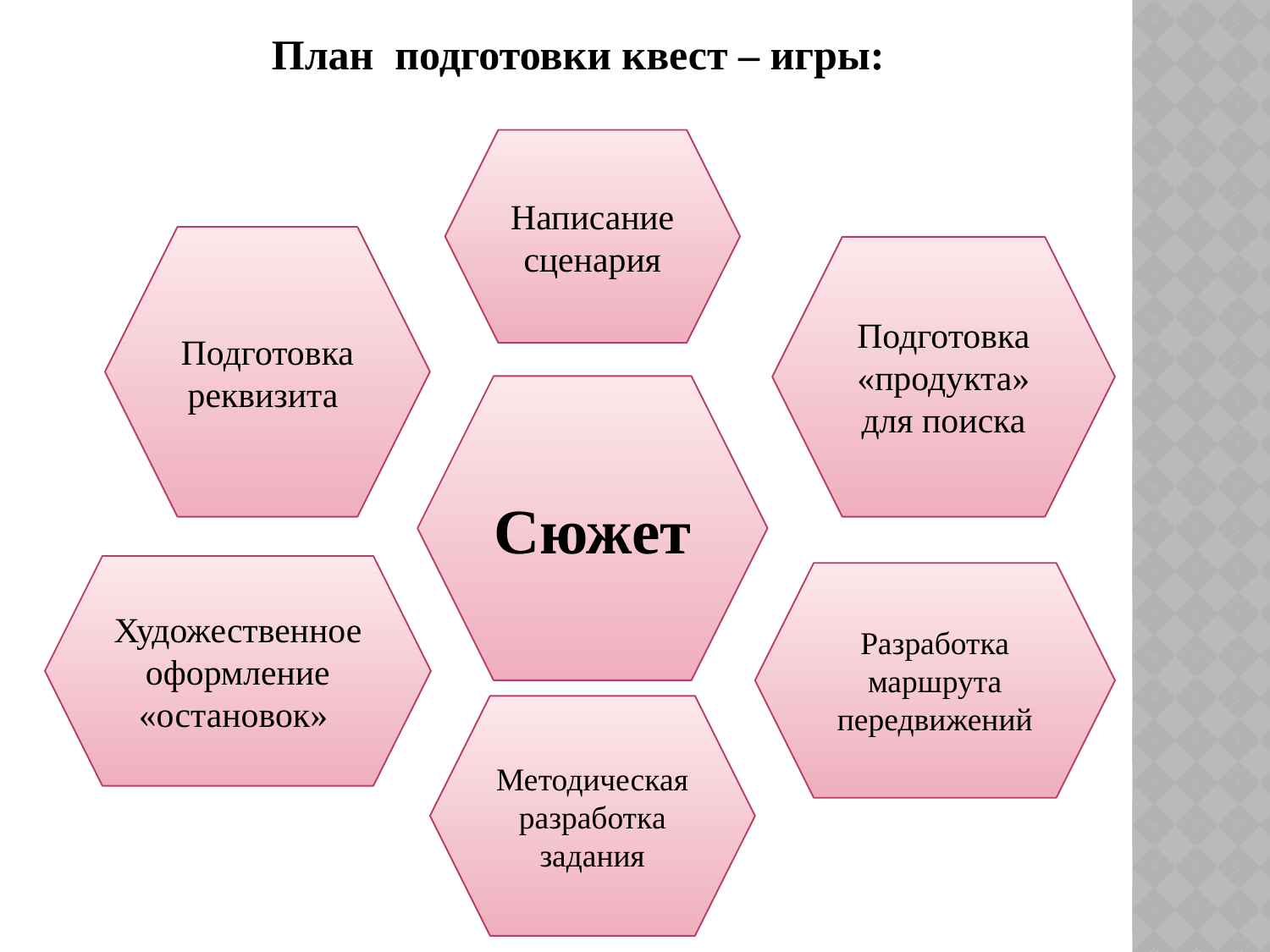

План  подготовки квест – игры:
Написание сценария
Подготовка реквизита
Подготовка «продукта» для поиска
Сюжет
Художественное оформление «остановок»
Разработка маршрута передвижений
Методическая разработка задания